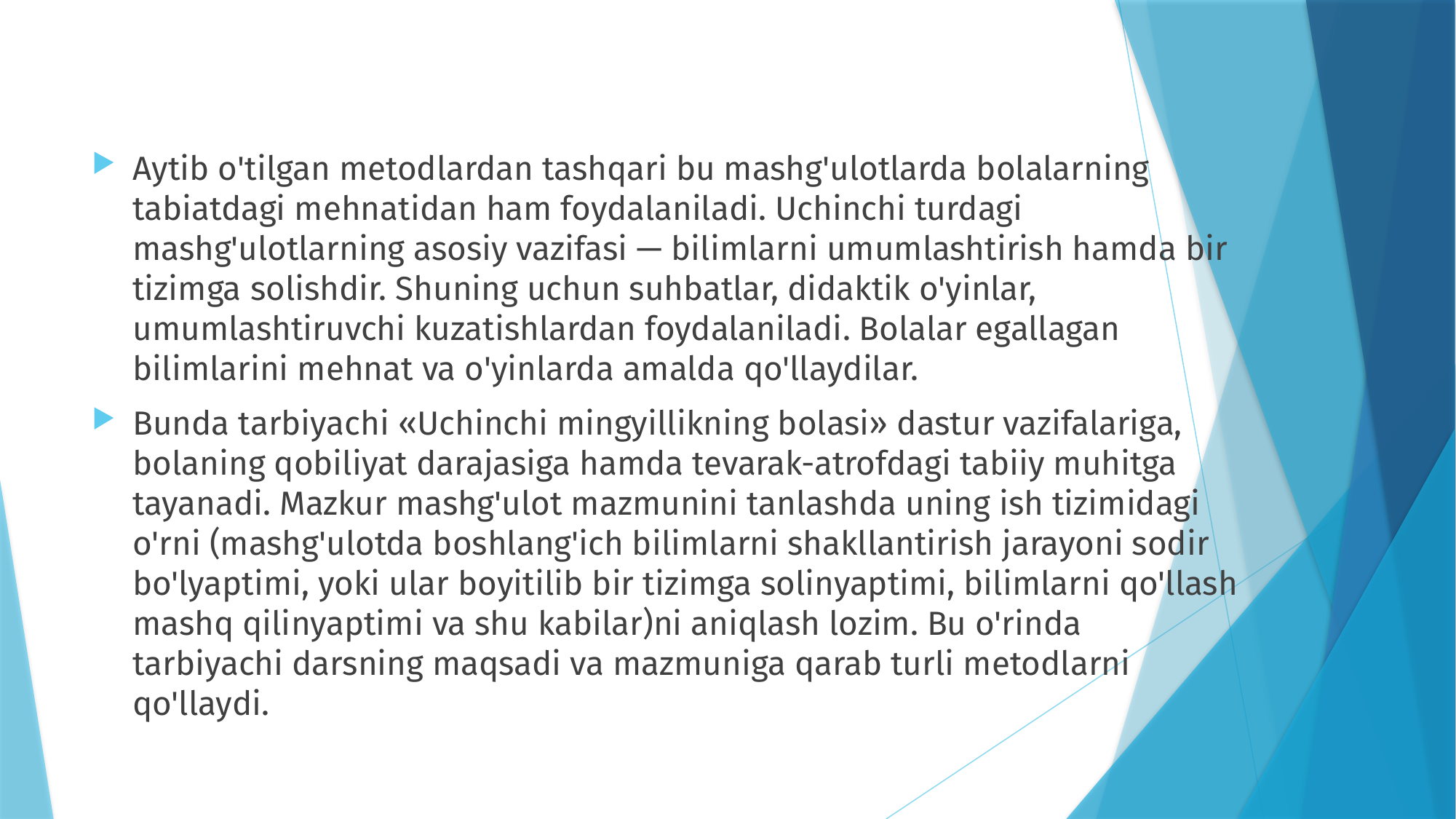

Aytib o'tilgan metodlardan tashqari bu mashg'ulotlarda bolalarning tabiatdagi mehnatidan ham foydalaniladi. Uchinchi turdagi mashg'ulotlarning asosiy vazifasi — bilimlarni umumlashtirish hamda bir tizimga solishdir. Shuning uchun suhbatlar, didaktik o'yinlar, umumlashtiruvchi kuzatishlardan foydalaniladi. Bolalar egallagan bilimlarini mehnat va o'yinlarda amalda qo'llaydilar.
Bunda tarbiyachi «Uchinchi mingyillikning bolasi» dastur vazifalariga, bolaning qobiliyat darajasiga hamda tevarak-atrofdagi tabiiy muhitga tayanadi. Mazkur mashg'ulot mazmunini tanlashda uning ish tizimidagi o'rni (mashg'ulotda boshlang'ich bilimlarni shakllantirish jarayoni sodir bo'lyaptimi, yoki ular boyitilib bir tizimga solinyaptimi, bilimlarni qo'llash mashq qilinyaptimi va shu kabilar)ni aniqlash lozim. Bu o'rinda tarbiyachi darsning maqsadi va mazmuniga qarab turli metodlarni qo'llaydi.